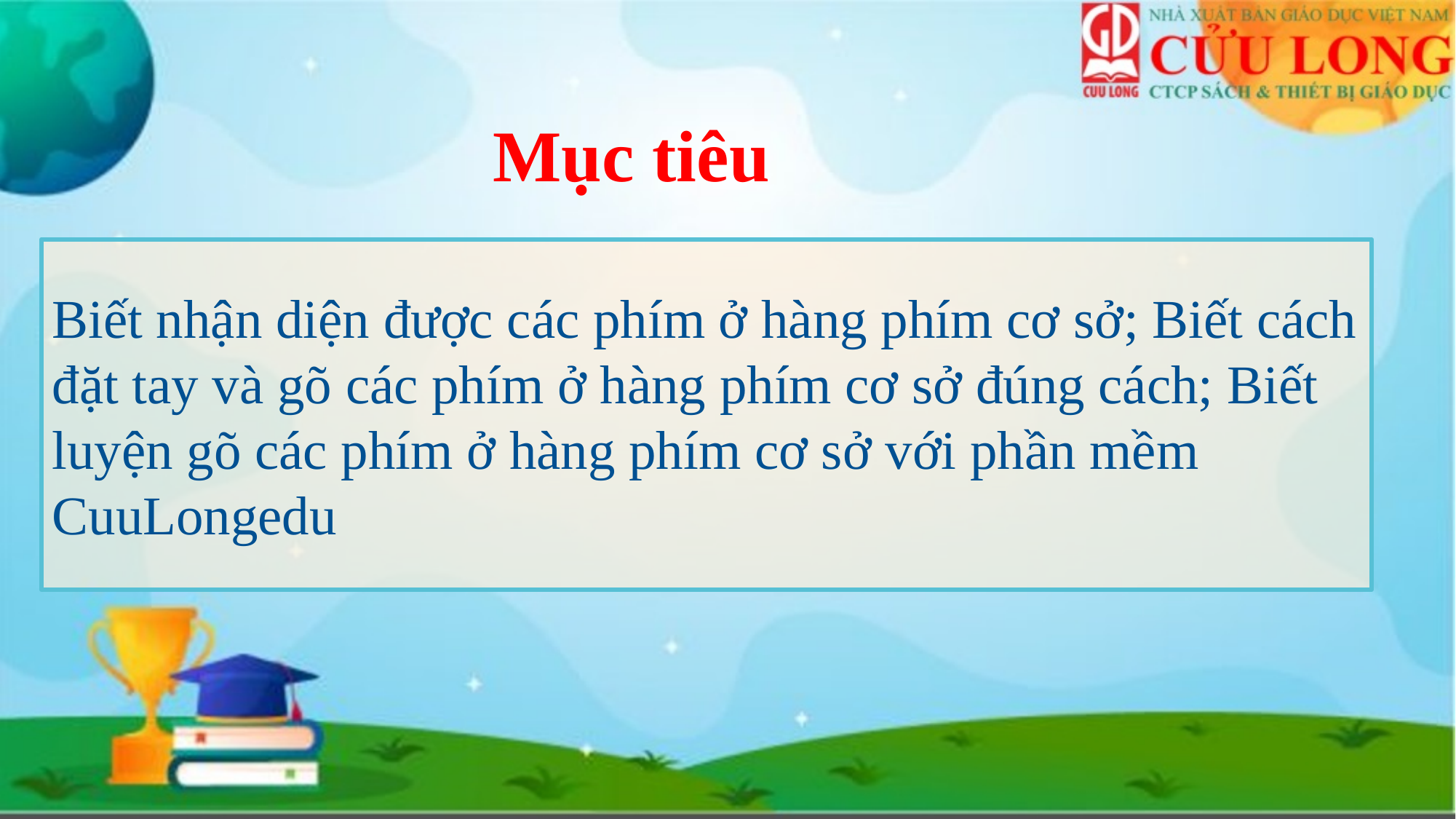

# Mục tiêu
Biết nhận diện được các phím ở hàng phím cơ sở; Biết cách đặt tay và gõ các phím ở hàng phím cơ sở đúng cách; Biết luyện gõ các phím ở hàng phím cơ sở với phần mềm CuuLongedu